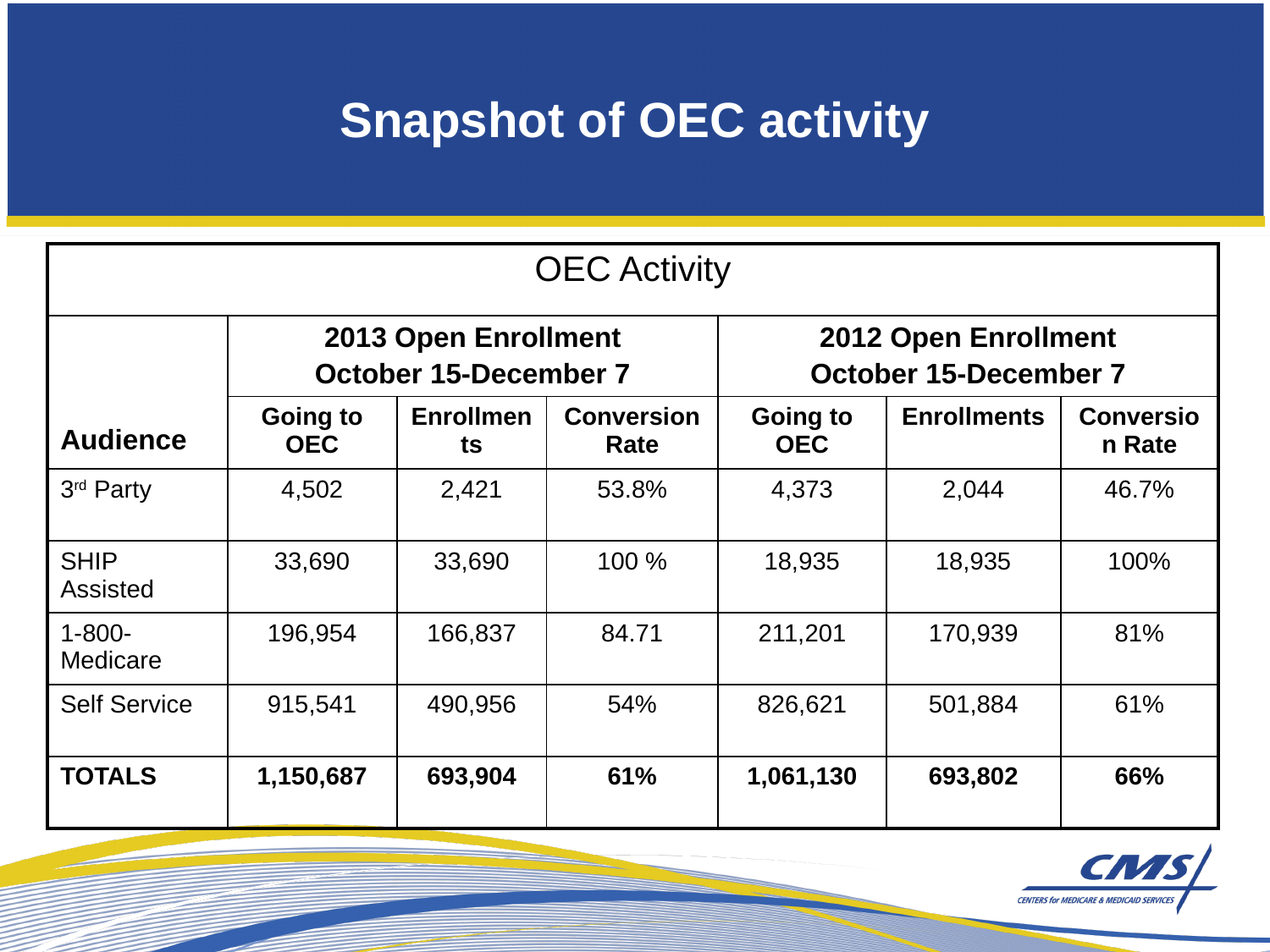

# Snapshot of OEC activity
| OEC Activity |  |  |  |  |  |  |
| --- | --- | --- | --- | --- | --- | --- |
| Audience | 2013 Open Enrollment October 15-December 7 |  |  | 2012 Open Enrollment October 15-December 7 |  |  |
|  | Going to OEC | Enrollments | Conversion Rate | Going to OEC | Enrollments | Conversion Rate |
| 3rd Party | 4,502 | 2,421 | 53.8% | 4,373 | 2,044 | 46.7% |
| SHIP Assisted | 33,690 | 33,690 | 100 % | 18,935 | 18,935 | 100% |
| 1-800-Medicare | 196,954 | 166,837 | 84.71 | 211,201 | 170,939 | 81% |
| Self Service | 915,541 | 490,956 | 54% | 826,621 | 501,884 | 61% |
| TOTALS | 1,150,687 | 693,904 | 61% | 1,061,130 | 693,802 | 66% |